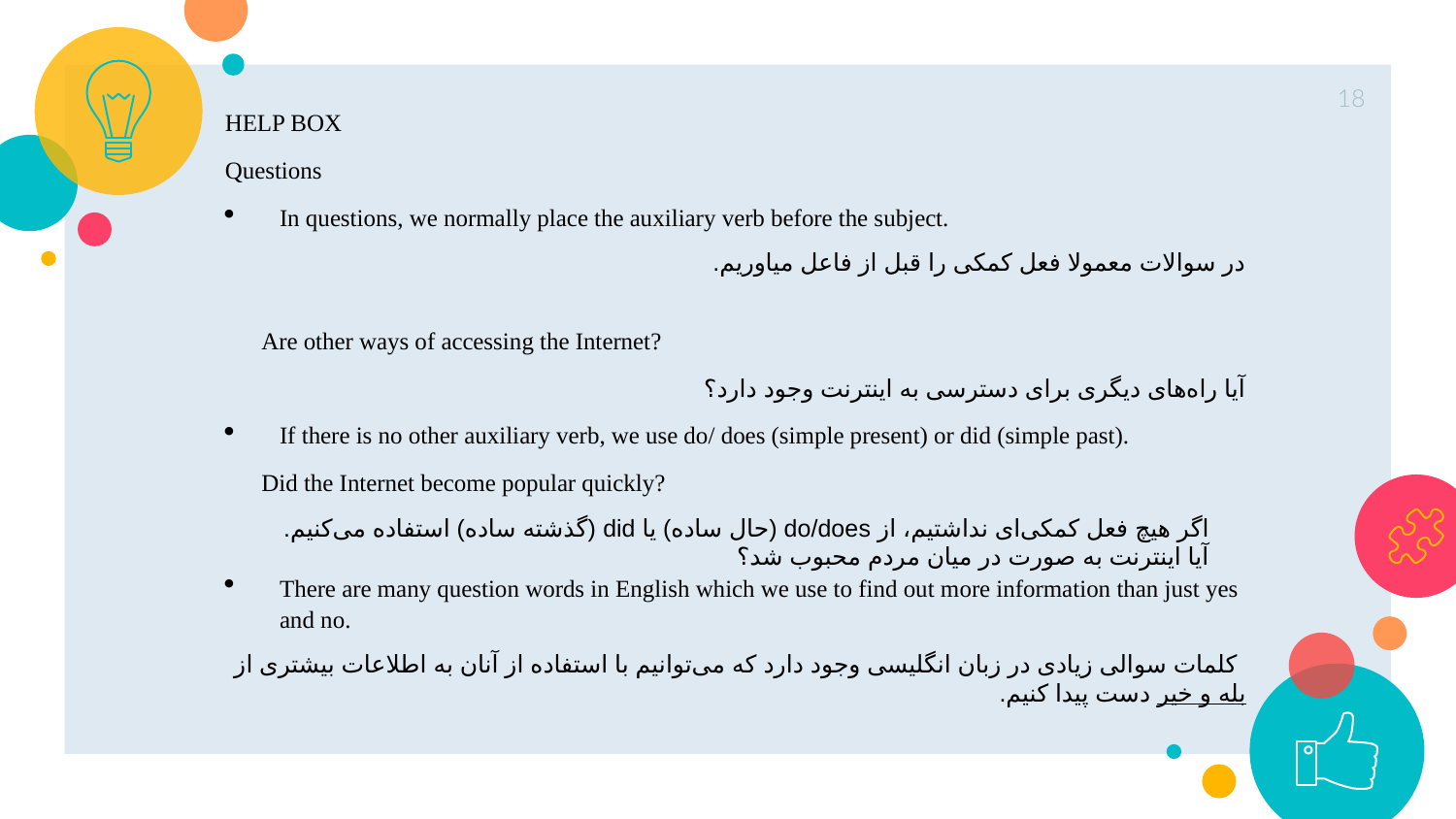

HELP BOX
Questions
In questions, we normally place the auxiliary verb before the subject.
در سوالات معمولا فعل کمکی را قبل از فاعل میاوریم.

Are other ways of accessing the Internet?
آیا راه‌های دیگری برای دسترسی به اینترنت وجود دارد؟
If there is no other auxiliary verb, we use do/ does (simple present) or did (simple past).
Did the Internet become popular quickly?
اگر هیچ فعل کمکی‌ای نداشتیم، از do/does (حال ساده) یا did (گذشته ساده) استفاده می‌کنیم.
آیا اینترنت به صورت در میان مردم محبوب شد؟
There are many question words in English which we use to find out more information than just yes and no.
 کلمات سوالی زیادی در زبان انگلیسی وجود دارد که می‌توانیم با استفاده از آنان به اطلاعات بیشتری از بله و خیر دست پیدا کنیم.

18